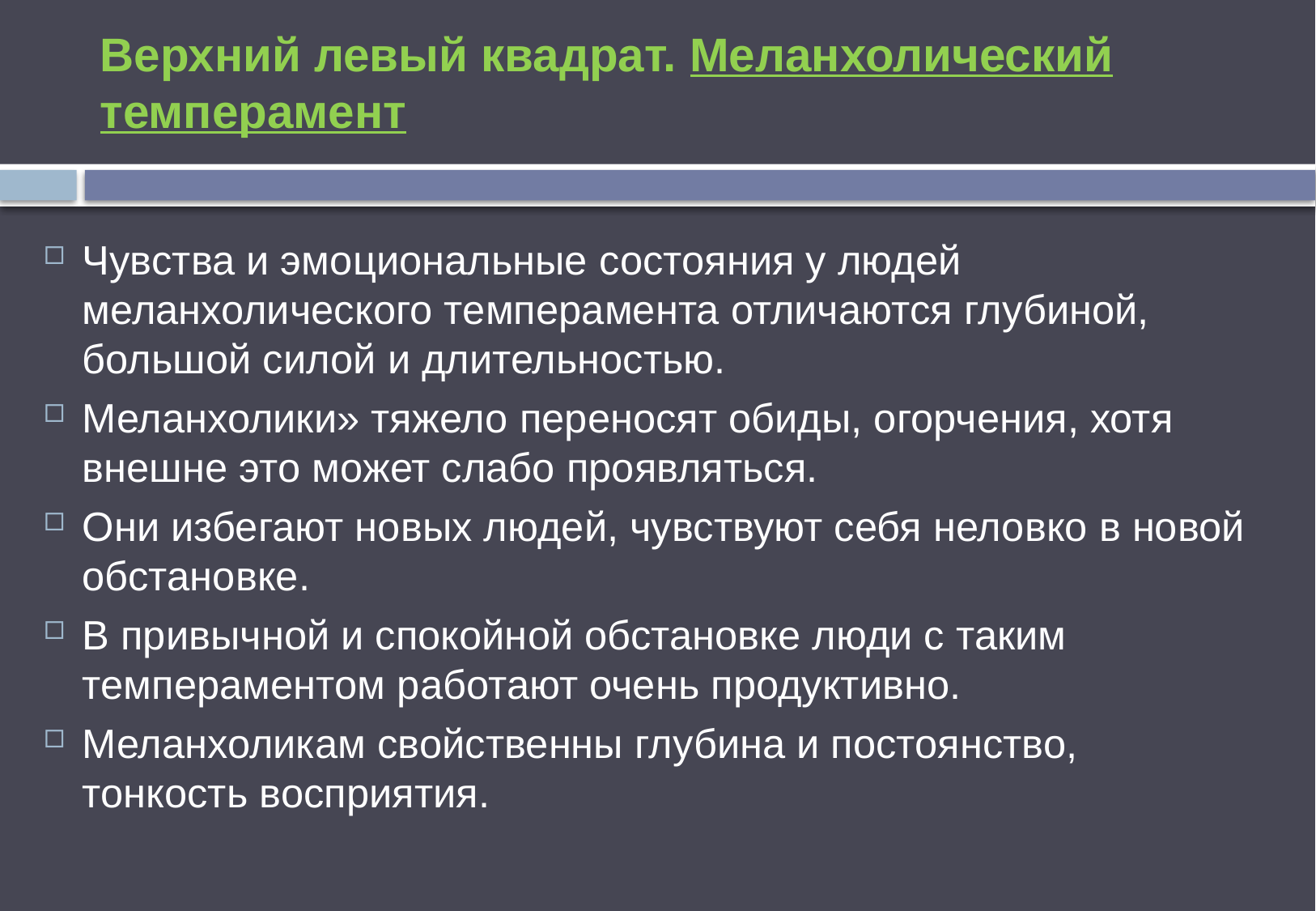

# Верхний левый квадрат. Меланхолический темперамент
Чувства и эмоциональные состояния у людей меланхолического темперамента отличаются глубиной, большой силой и длительностью.
Меланхолики» тяжело переносят обиды, огорчения, хотя внешне это может слабо проявляться.
Они избегают новых людей, чувствуют себя неловко в новой обстановке.
В привычной и спокойной обстановке люди с таким темпераментом работают очень продуктивно.
Меланхоликам свойственны глубина и постоянство, тонкость восприятия.